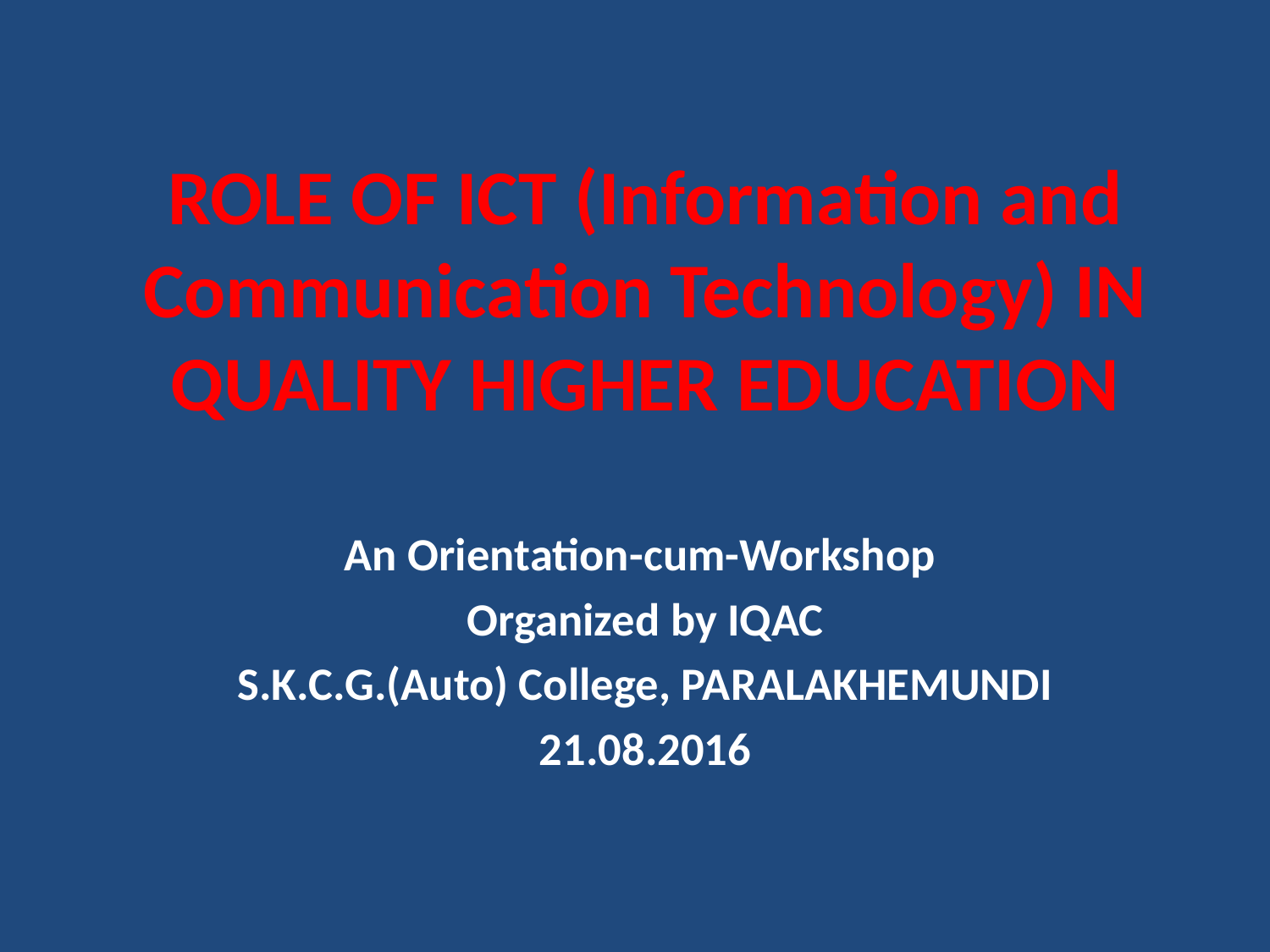

# ROLE OF ICT (Information and Communication Technology) IN QUALITY HIGHER EDUCATION
An Orientation-cum-Workshop
Organized by IQAC
S.K.C.G.(Auto) College, PARALAKHEMUNDI
21.08.2016